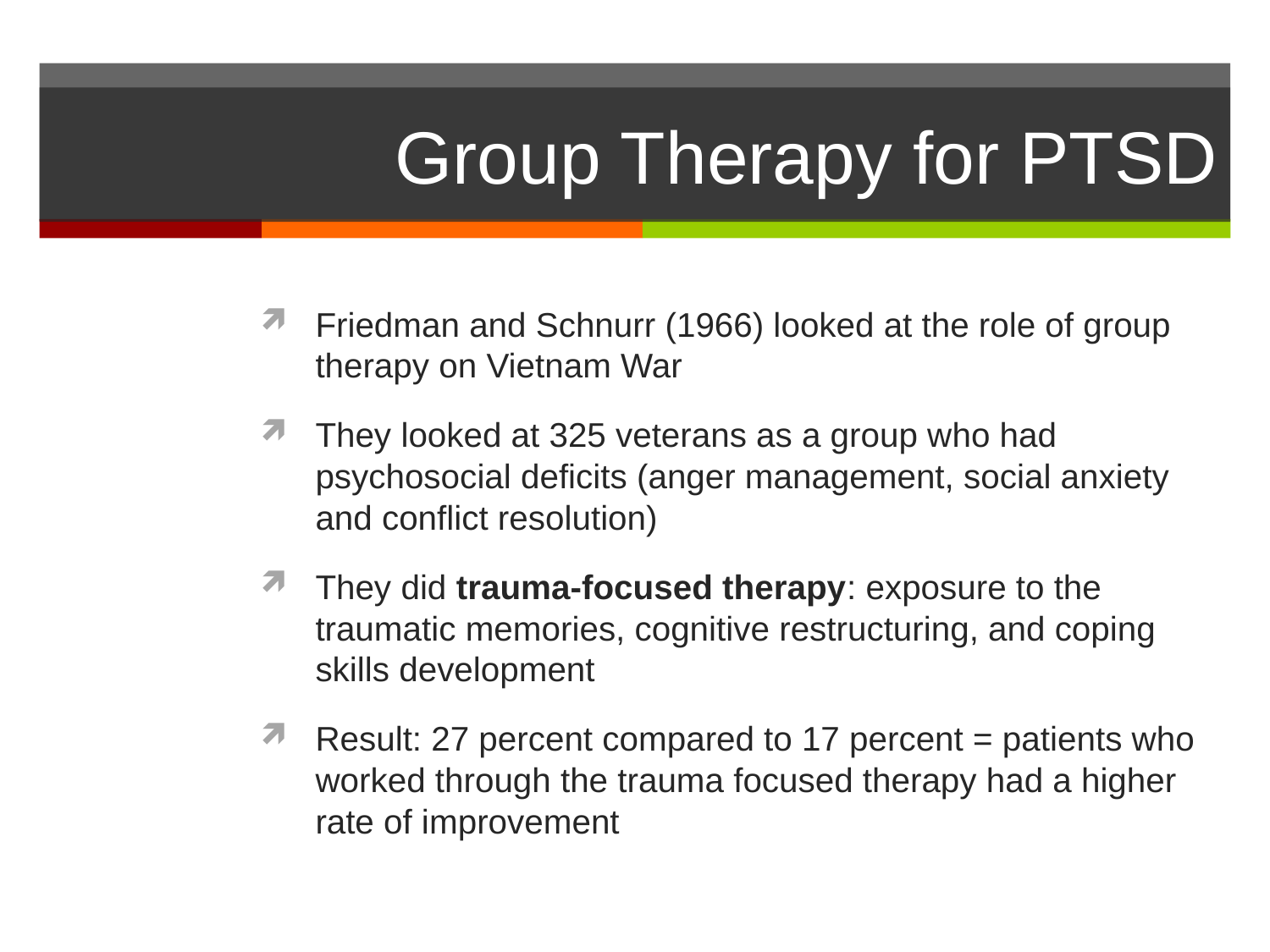

# Group Therapy for PTSD
Friedman and Schnurr (1966) looked at the role of group therapy on Vietnam War
They looked at 325 veterans as a group who had psychosocial deficits (anger management, social anxiety and conflict resolution)
They did trauma-focused therapy: exposure to the traumatic memories, cognitive restructuring, and coping skills development
Result: 27 percent compared to 17 percent = patients who worked through the trauma focused therapy had a higher rate of improvement